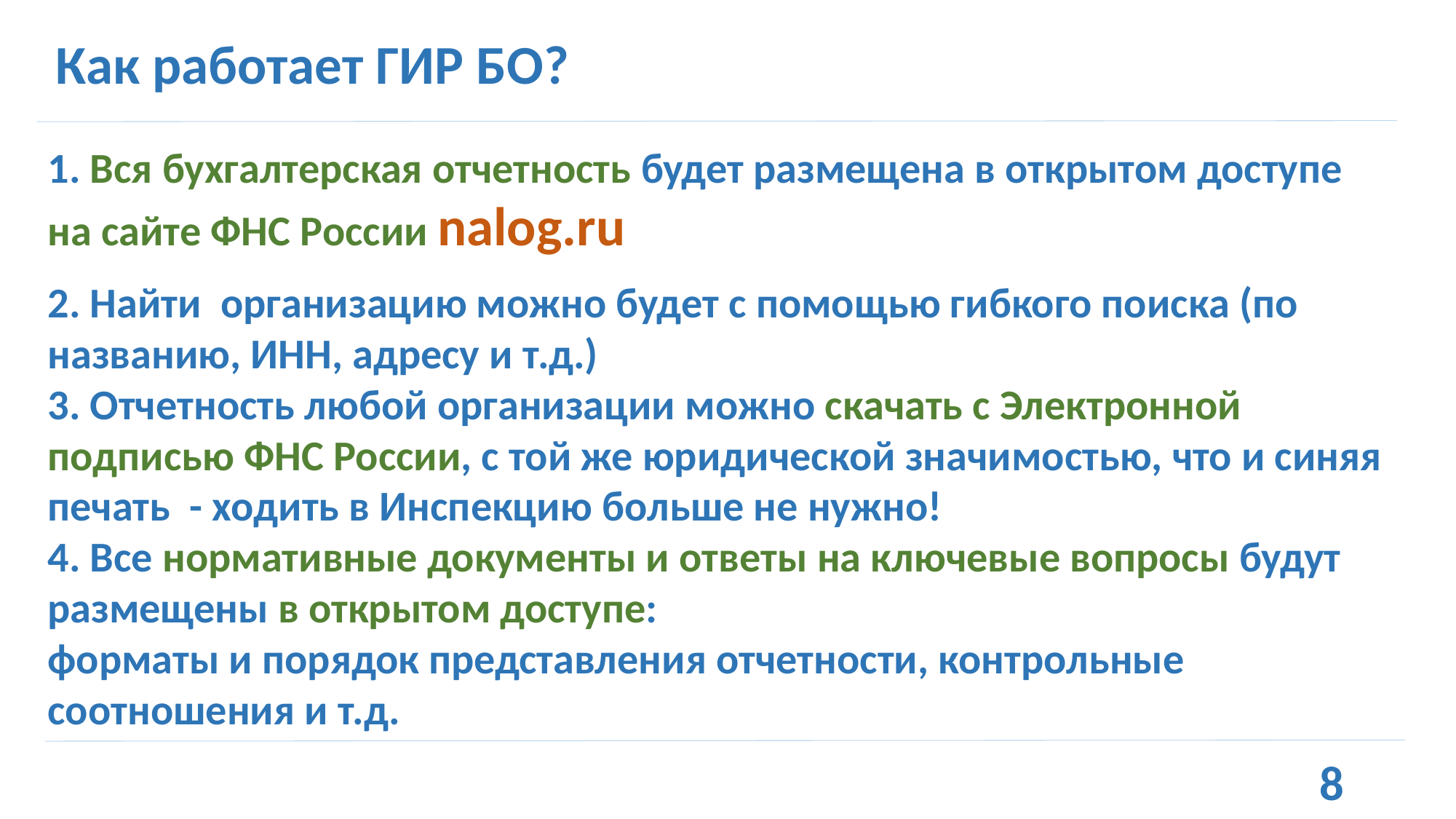

Как работает ГИР БО?
# 1. Вся бухгалтерская отчетность будет размещена в открытом доступе на сайте ФНС России nalog.ru 2. Найти  организацию можно будет с помощью гибкого поиска (по названию, ИНН, адресу и т.д.) 3. Отчетность любой организации можно скачать с Электронной подписью ФНС России, с той же юридической значимостью, что и синяя печать  - ходить в Инспекцию больше не нужно! 4. Все нормативные документы и ответы на ключевые вопросы будут размещены в открытом доступе: форматы и порядок представления отчетности, контрольные соотношения и т.д.

8